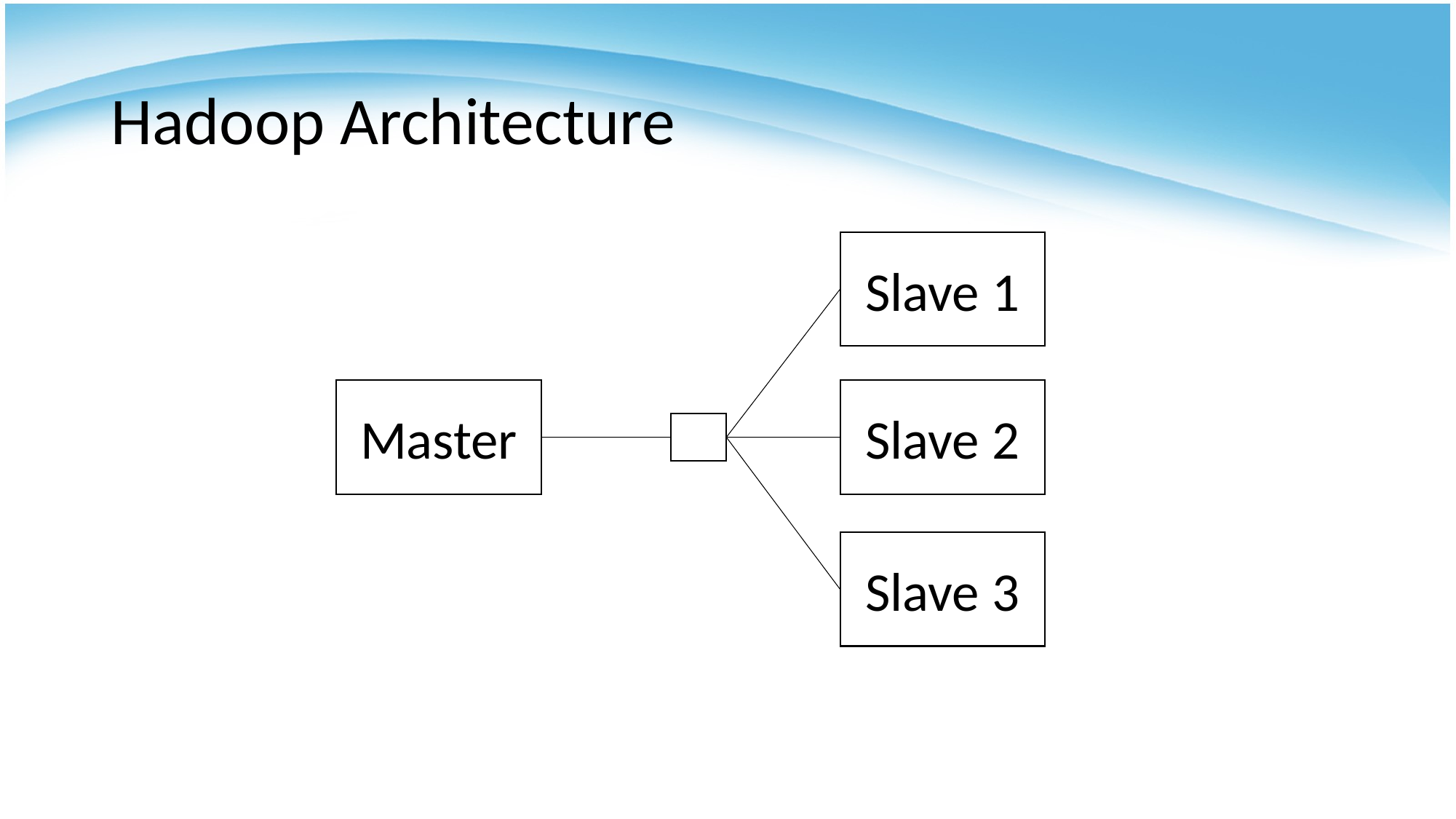

# Hadoop Architecture
Slave 1
Master
Slave 2

Slave 3